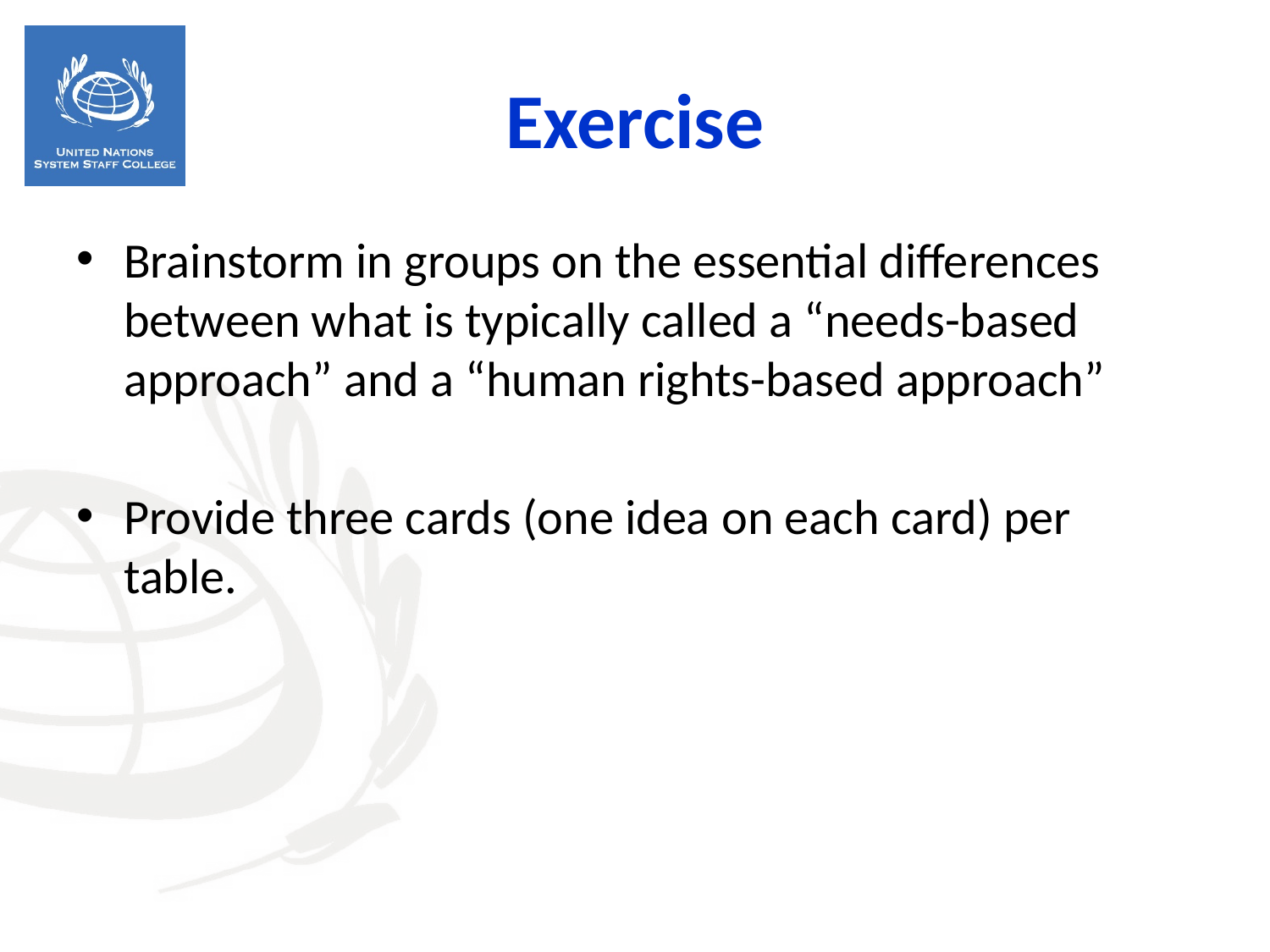

Exercise
Brainstorm in groups on the essential differences between what is typically called a “needs-based approach” and a “human rights-based approach”

Provide three cards (one idea on each card) per table.